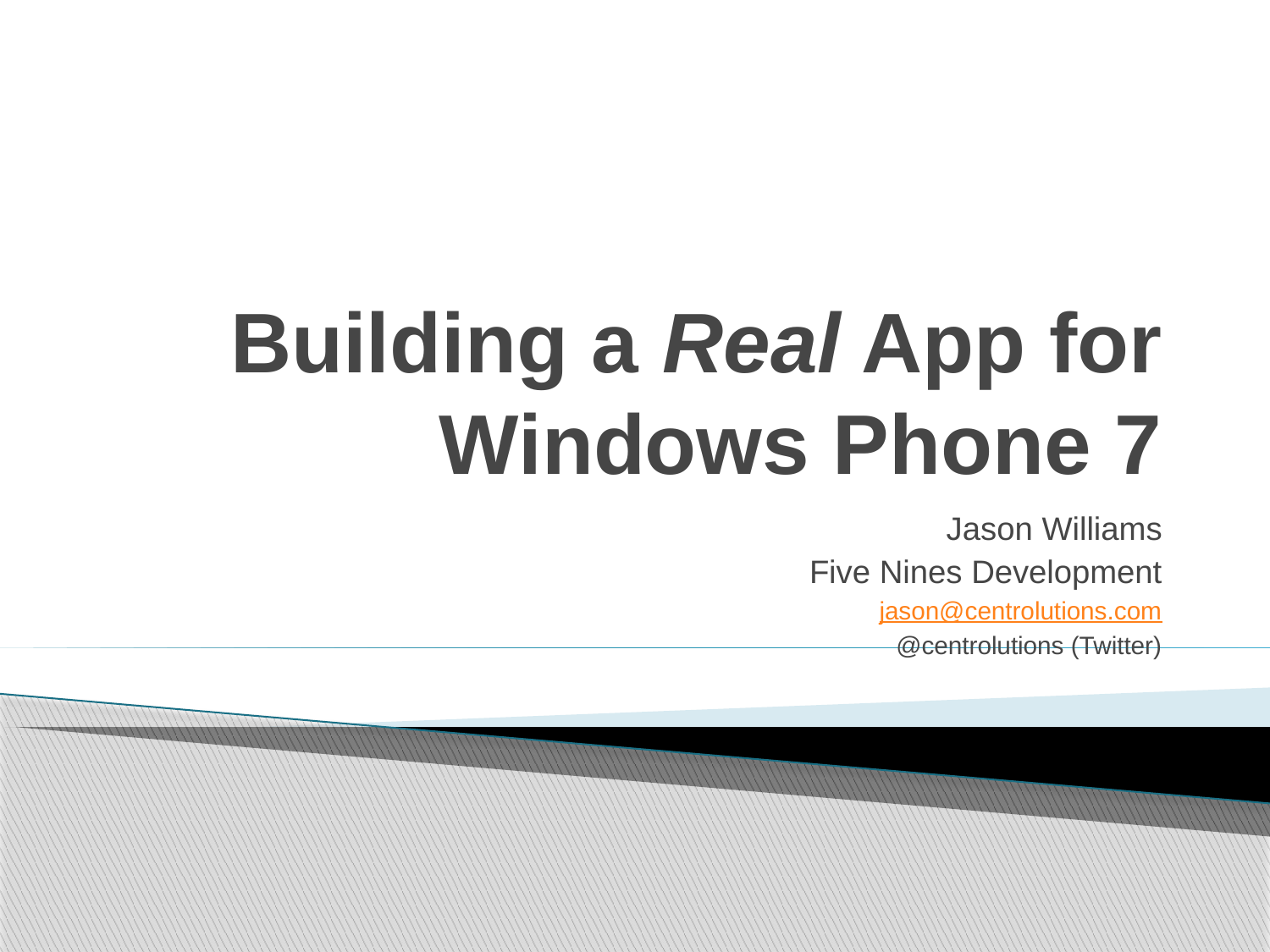

# Building a Real App for Windows Phone 7
Jason Williams
Five Nines Development
jason@centrolutions.com
@centrolutions (Twitter)